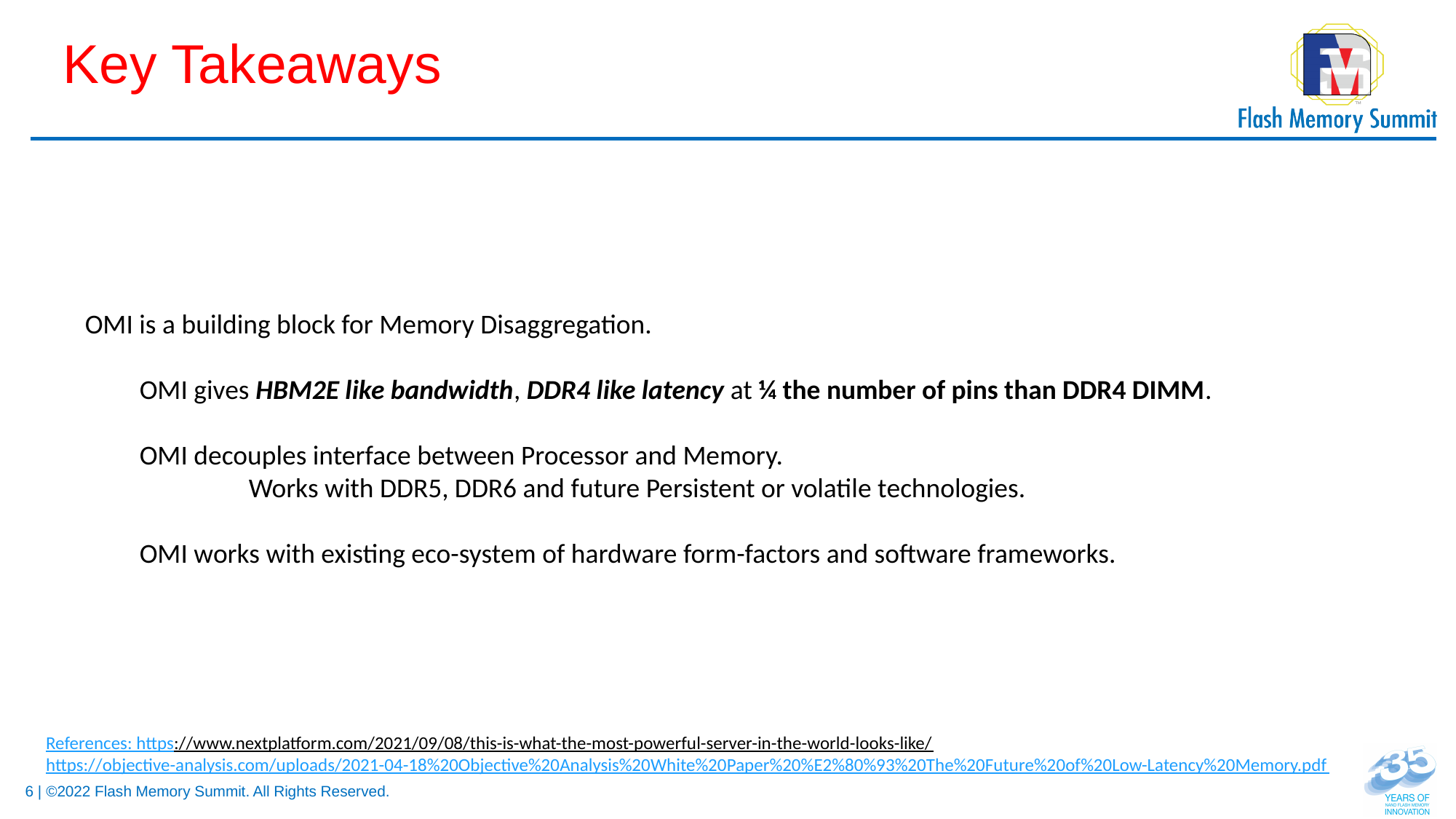

# Key Takeaways
OMI is a building block for Memory Disaggregation.

OMI gives HBM2E like bandwidth, DDR4 like latency at ¼ the number of pins than DDR4 DIMM.

OMI decouples interface between Processor and Memory.
	Works with DDR5, DDR6 and future Persistent or volatile technologies.

OMI works with existing eco-system of hardware form-factors and software frameworks.

References: https://www.nextplatform.com/2021/09/08/this-is-what-the-most-powerful-server-in-the-world-looks-like/
https://objective-analysis.com/uploads/2021-04-18%20Objective%20Analysis%20White%20Paper%20%E2%80%93%20The%20Future%20of%20Low-Latency%20Memory.pdf